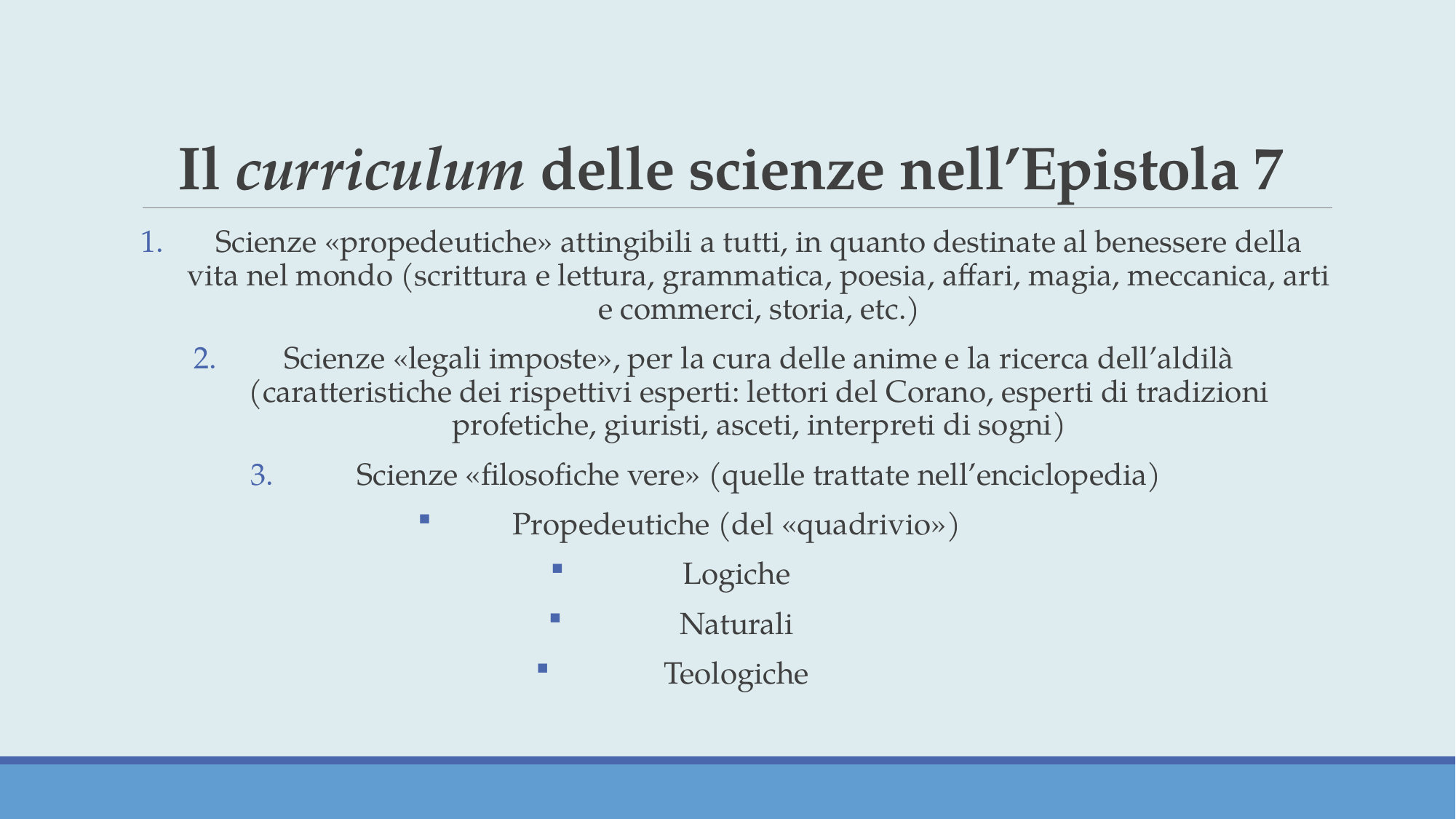

# Il curriculum delle scienze nell’Epistola 7
Scienze «propedeutiche» attingibili a tutti, in quanto destinate al benessere della vita nel mondo (scrittura e lettura, grammatica, poesia, affari, magia, meccanica, arti e commerci, storia, etc.)
Scienze «legali imposte», per la cura delle anime e la ricerca dell’aldilà (caratteristiche dei rispettivi esperti: lettori del Corano, esperti di tradizioni profetiche, giuristi, asceti, interpreti di sogni)
Scienze «filosofiche vere» (quelle trattate nell’enciclopedia)
Propedeutiche (del «quadrivio»)
Logiche
Naturali
Teologiche